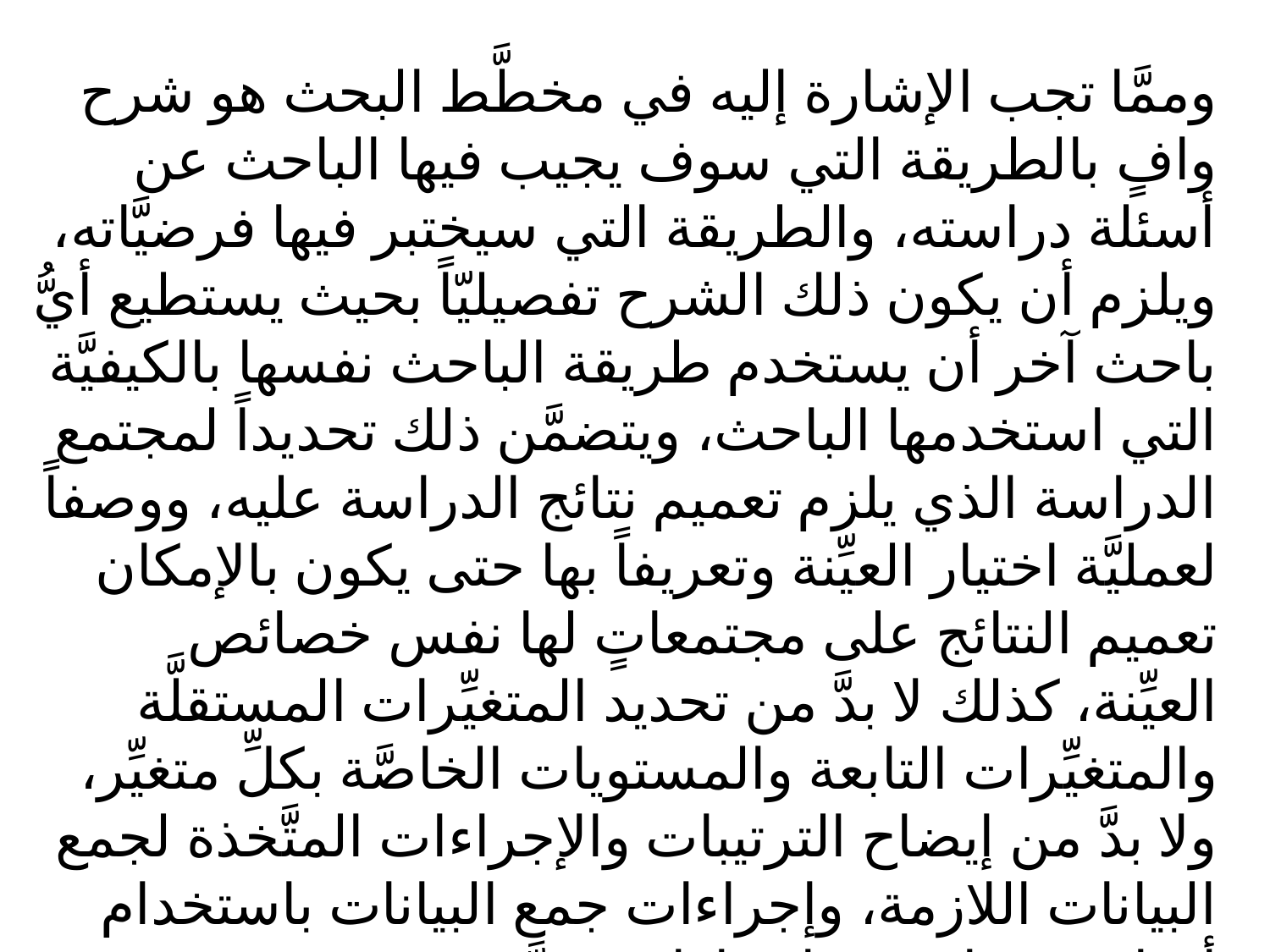

وممَّا تجب الإشارة إليه في مخطَّط البحث هو شرح وافٍ بالطريقة التي سوف يجيب فيها الباحث عن أسئلة دراسته، والطريقة التي سيختبر فيها فرضيَّاته، ويلزم أن يكون ذلك الشرح تفصيليّاً بحيث يستطيع أيُّ باحث آخر أن يستخدم طريقة الباحث نفسها بالكيفيَّة التي استخدمها الباحث، ويتضمَّن ذلك تحديداً لمجتمع الدراسة الذي يلزم تعميم نتائج الدراسة عليه، ووصفاً لعمليَّة اختيار العيِّنة وتعريفاً بها حتى يكون بالإمكان تعميم النتائج على مجتمعاتٍ لها نفس خصائص العيِّنة، كذلك لا بدَّ من تحديد المتغيِّرات المستقلَّة والمتغيِّرات التابعة والمستويات الخاصَّة بكلِّ متغيِّر، ولا بدَّ من إيضاح الترتيبات والإجراءات المتَّخذة لجمع البيانات اللازمة، وإجراءات جمع البيانات باستخدام أدوات ومقاييس واختبارات معيَّنة،